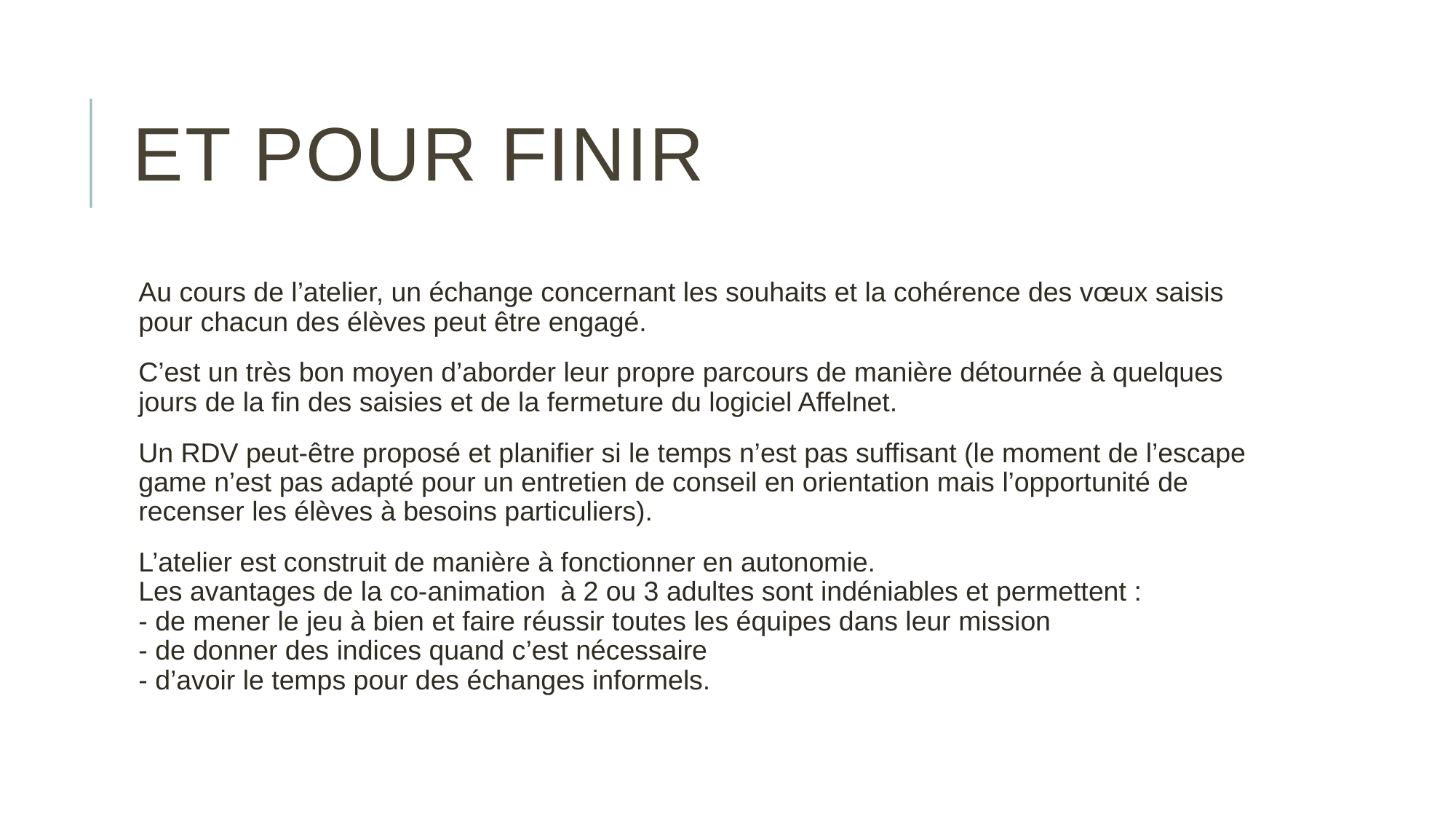

# Et pour finir
Au cours de l’atelier, un échange concernant les souhaits et la cohérence des vœux saisis pour chacun des élèves peut être engagé.
C’est un très bon moyen d’aborder leur propre parcours de manière détournée à quelques jours de la fin des saisies et de la fermeture du logiciel Affelnet.
Un RDV peut-être proposé et planifier si le temps n’est pas suffisant (le moment de l’escape game n’est pas adapté pour un entretien de conseil en orientation mais l’opportunité de recenser les élèves à besoins particuliers).
L’atelier est construit de manière à fonctionner en autonomie.
Les avantages de la co-animation  à 2 ou 3 adultes sont indéniables et permettent :
- de mener le jeu à bien et faire réussir toutes les équipes dans leur mission
- de donner des indices quand c’est nécessaire
- d’avoir le temps pour des échanges informels.